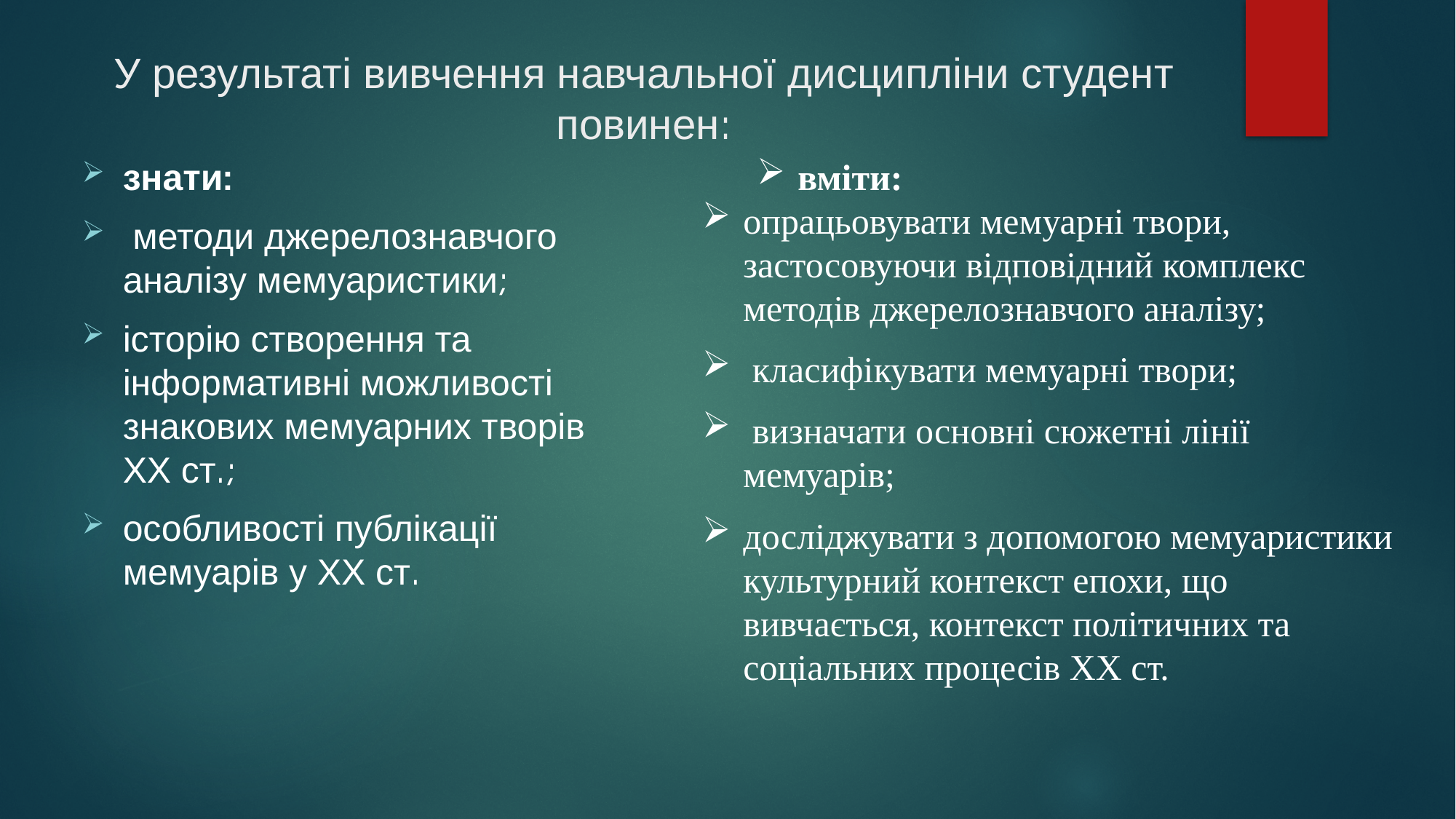

# У результаті вивчення навчальної дисципліни студент повинен:
знати:
 методи джерелознавчого аналізу мемуаристики;
історію створення та інформативні можливості знакових мемуарних творів ХХ ст.;
особливості публікації мемуарів у ХХ ст.

вміти:
опрацьовувати мемуарні твори, застосовуючи відповідний комплекс методів джерелознавчого аналізу;
 класифікувати мемуарні твори;
 визначати основні сюжетні лінії мемуарів;
досліджувати з допомогою мемуаристики культурний контекст епохи, що вивчається, контекст політичних та соціальних процесів ХХ ст.